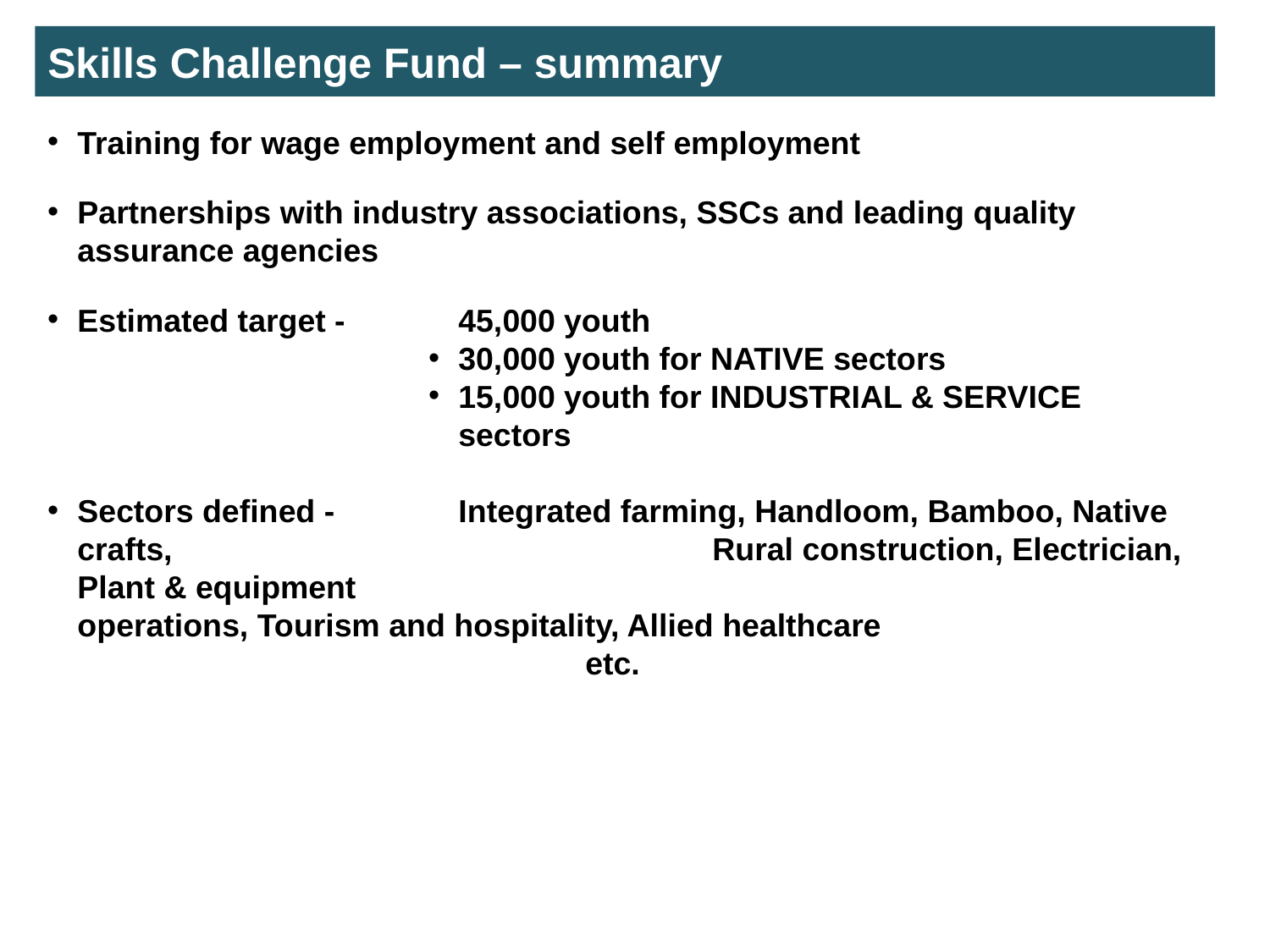

Skills Challenge Fund – summary
Training for wage employment and self employment
Partnerships with industry associations, SSCs and leading quality assurance agencies
Estimated target -	45,000 youth
30,000 youth for NATIVE sectors
15,000 youth for INDUSTRIAL & SERVICE sectors

Sectors defined -	Integrated farming, Handloom, Bamboo, Native crafts,  					Rural construction, Electrician, Plant & equipment 						operations, Tourism and hospitality, Allied healthcare 						etc.